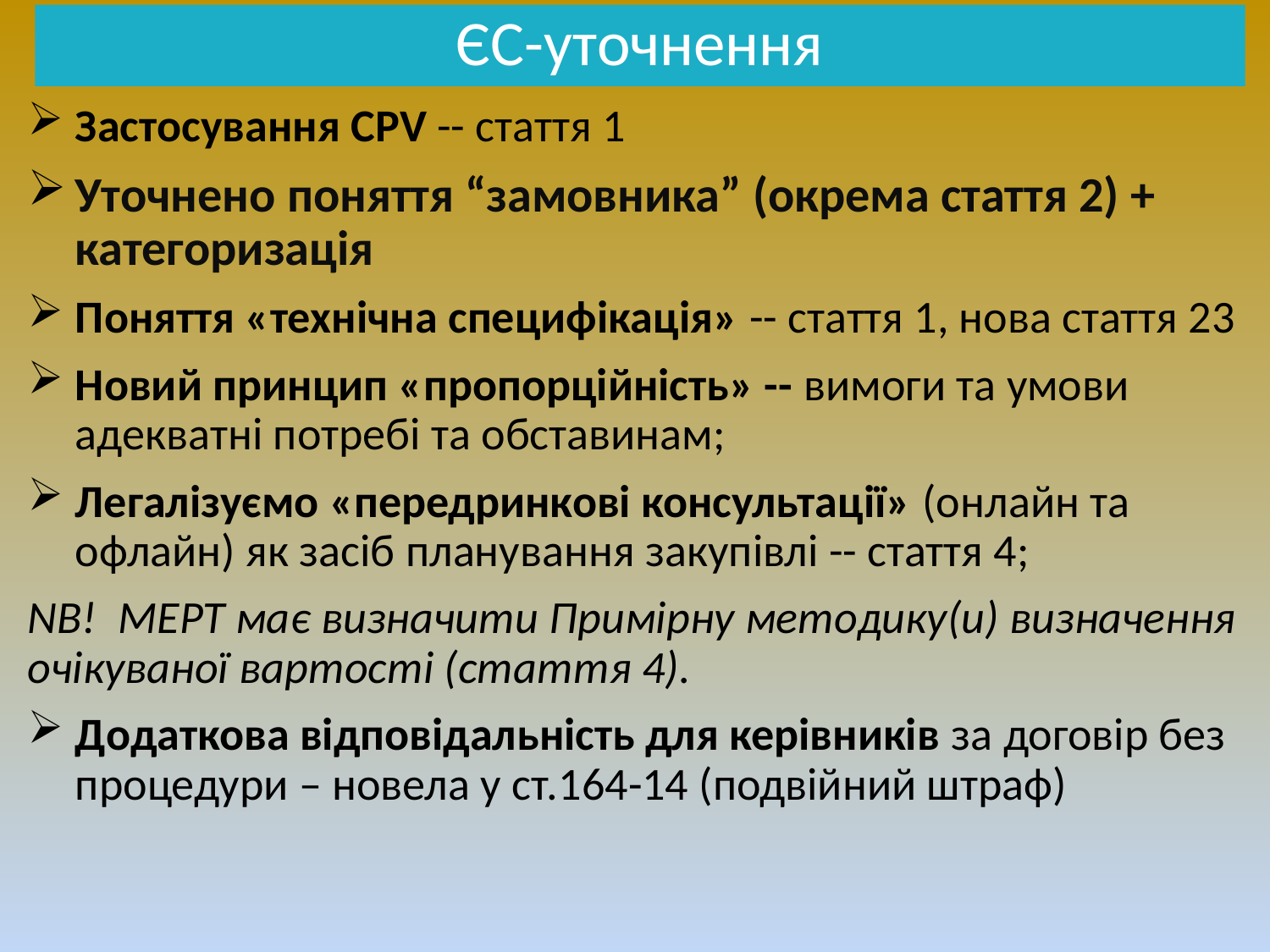

# ЄС-уточнення
Застосування CPV -- cтаття 1
Уточнено поняття “замовника” (окрема стаття 2) + категоризація
Поняття «технічна специфікація» -- стаття 1, нова стаття 23
Новий принцип «пропорційність» -- вимоги та умови адекватні потребі та обставинам;
Легалізуємо «передринкові консультації» (онлайн та офлайн) як засіб планування закупівлі -- стаття 4;
NB!  МЕРТ має визначити Примірну методику(и) визначення очікуваної вартості (стаття 4).
Додаткова відповідальність для керівників за договір без процедури – новела у ст.164-14 (подвійний штраф)